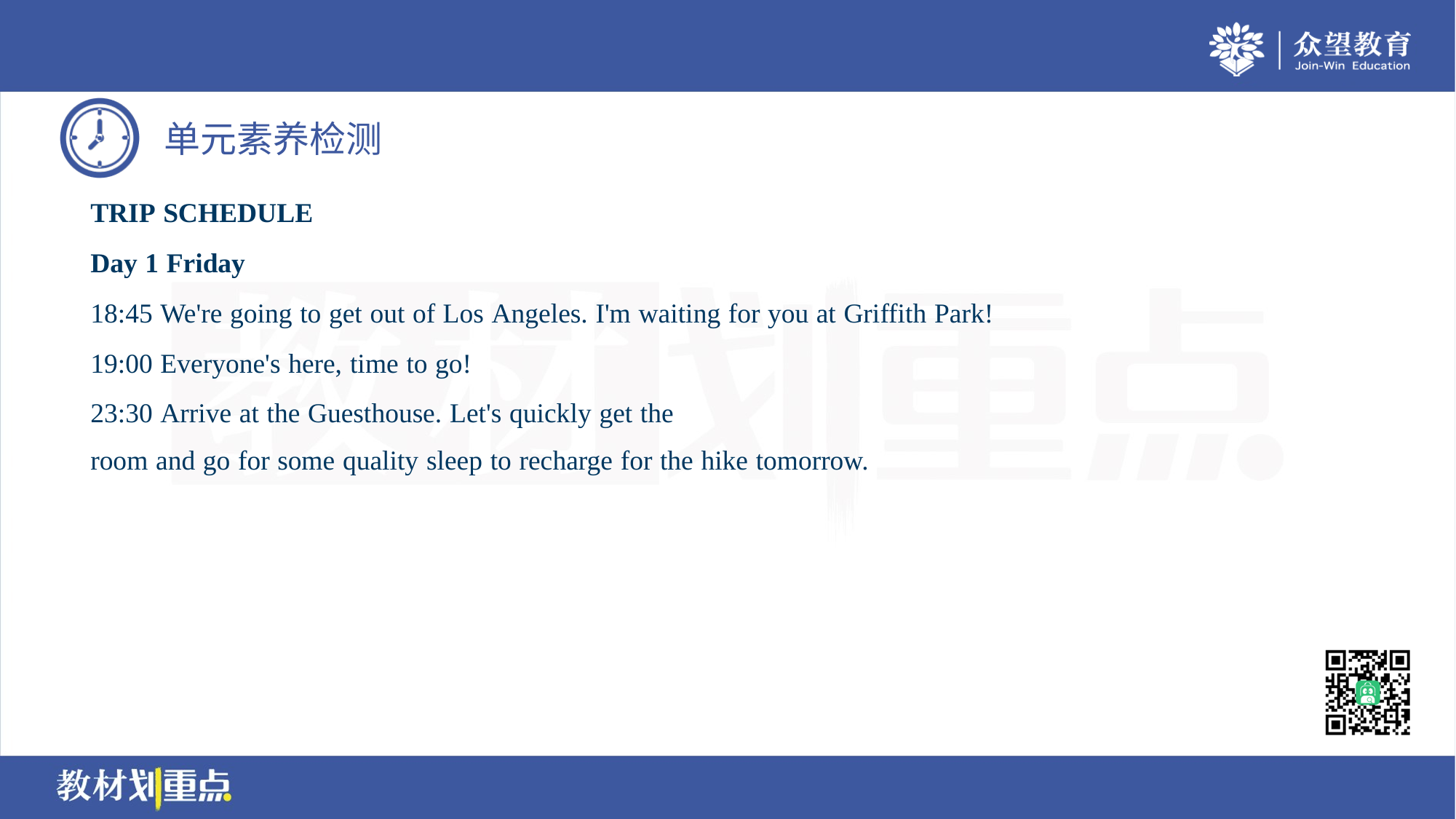

TRIP SCHEDULE
    Day 1 Friday
    18:45 We're going to get out of Los Angeles. I'm waiting for you at Griffith Park!
    19:00 Everyone's here, time to go!
    23:30 Arrive at the Guesthouse. Let's quickly get the
    room and go for some quality sleep to recharge for the hike tomorrow.